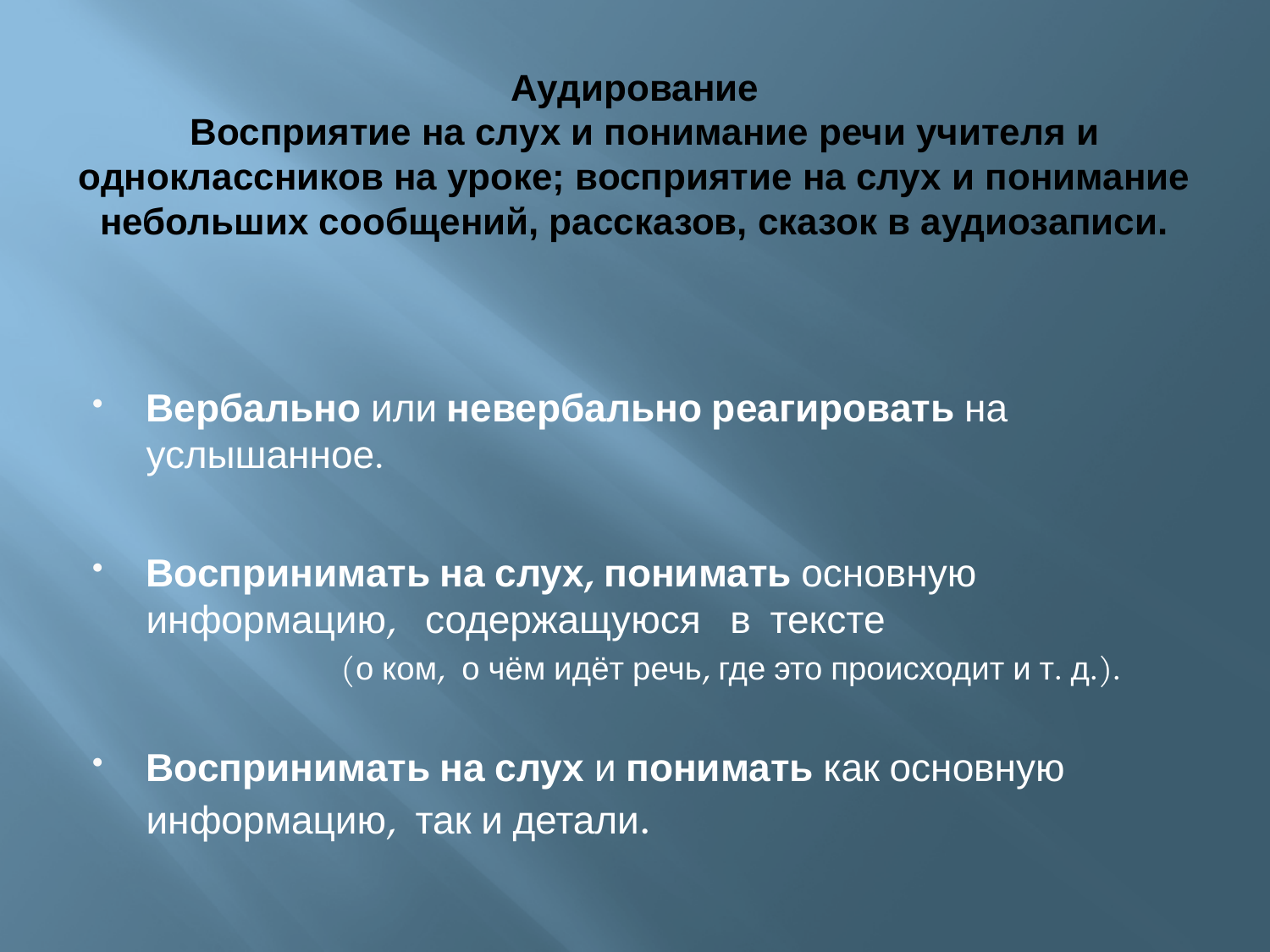

# Аудирование Восприятие на слух и понимание речи учителя и одноклассников на уроке; восприятие на слух и понимание небольших сообщений, рассказов, сказок в аудиозаписи.
Вербально или невербально реагировать на услышанное.

Воспринимать на слух, понимать основную   информацию,   содержащуюся   в  тексте                                                    (о ком,  о чём идёт речь, где это происходит и т. д.).

Воспринимать на слух и понимать как основную информацию,  так и детали.